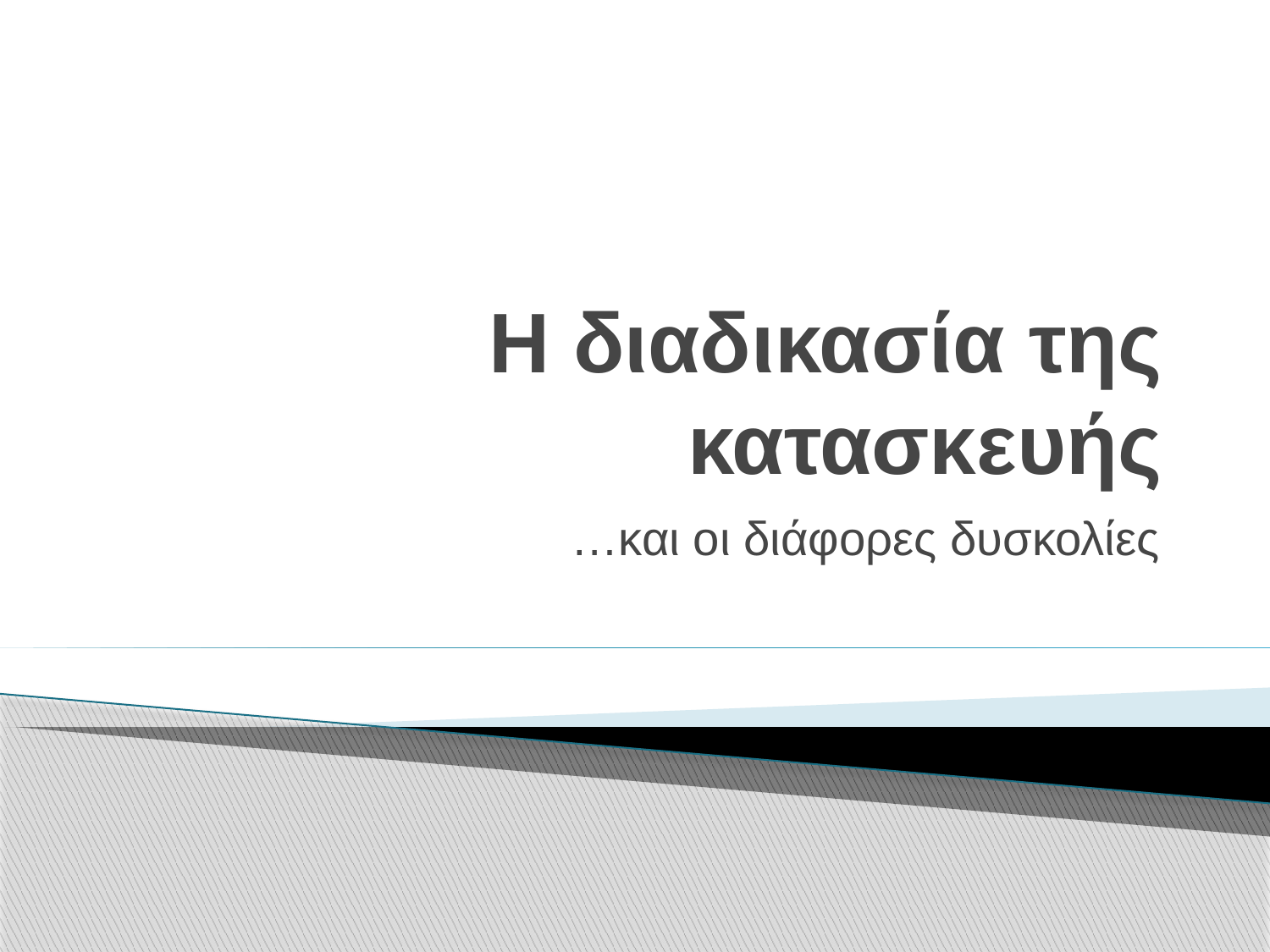

# Η διαδικασία της κατασκευής
…και οι διάφορες δυσκολίες